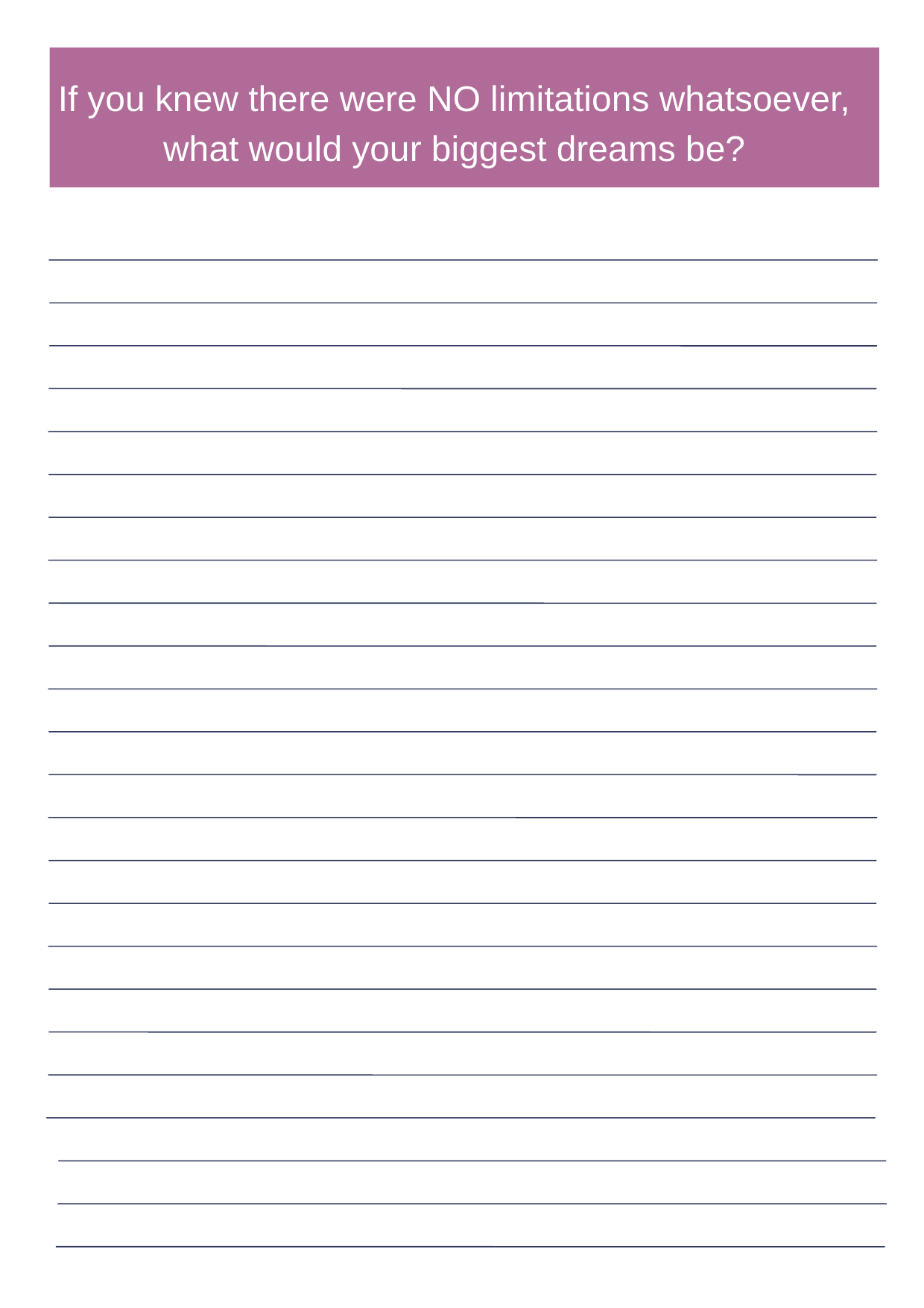

If you knew there were NO limitations whatsoever, what would your biggest dreams be?